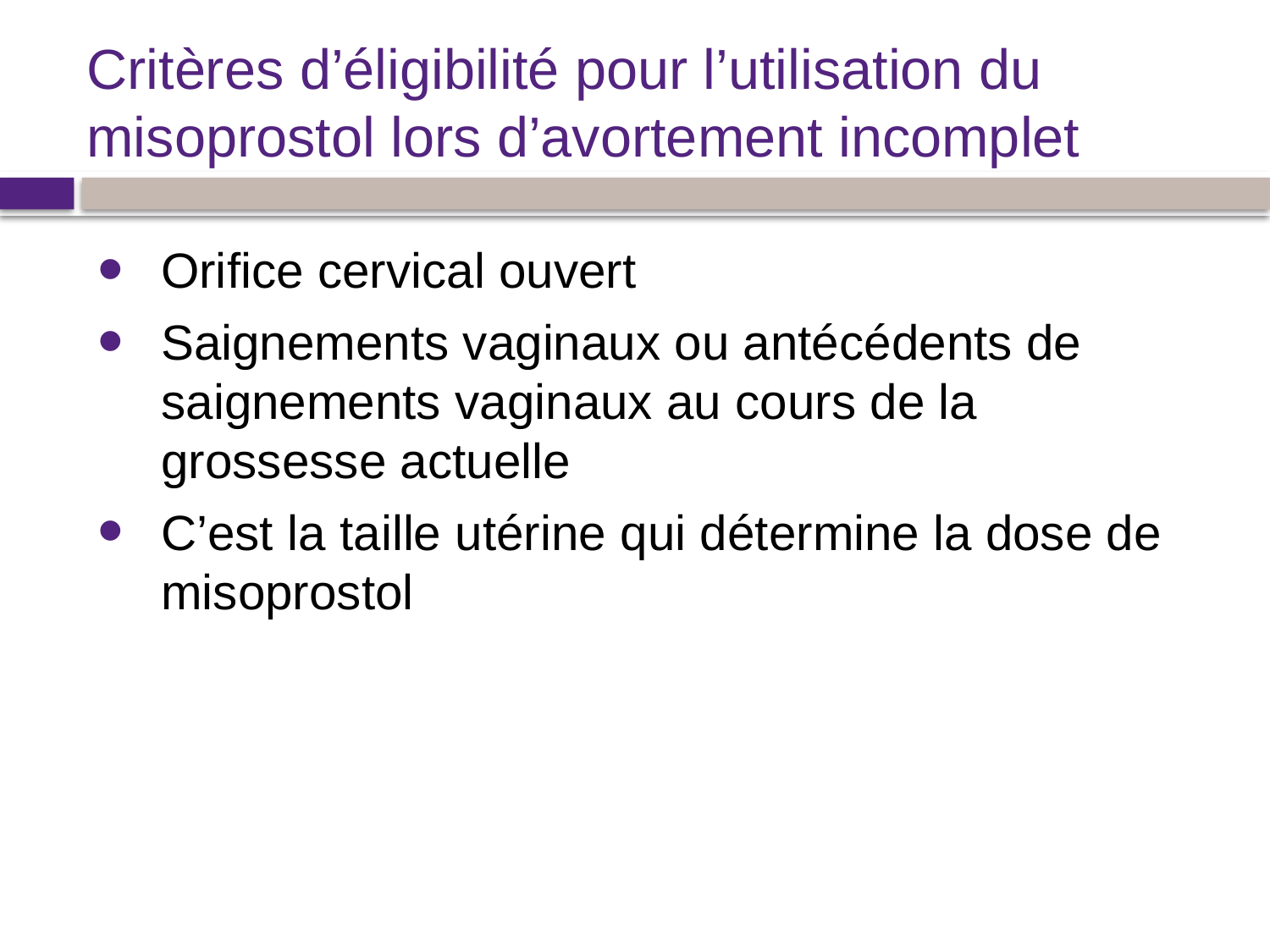

# Critères d’éligibilité pour l’utilisation du misoprostol lors d’avortement incomplet
Orifice cervical ouvert
Saignements vaginaux ou antécédents de saignements vaginaux au cours de la grossesse actuelle
C’est la taille utérine qui détermine la dose de misoprostol